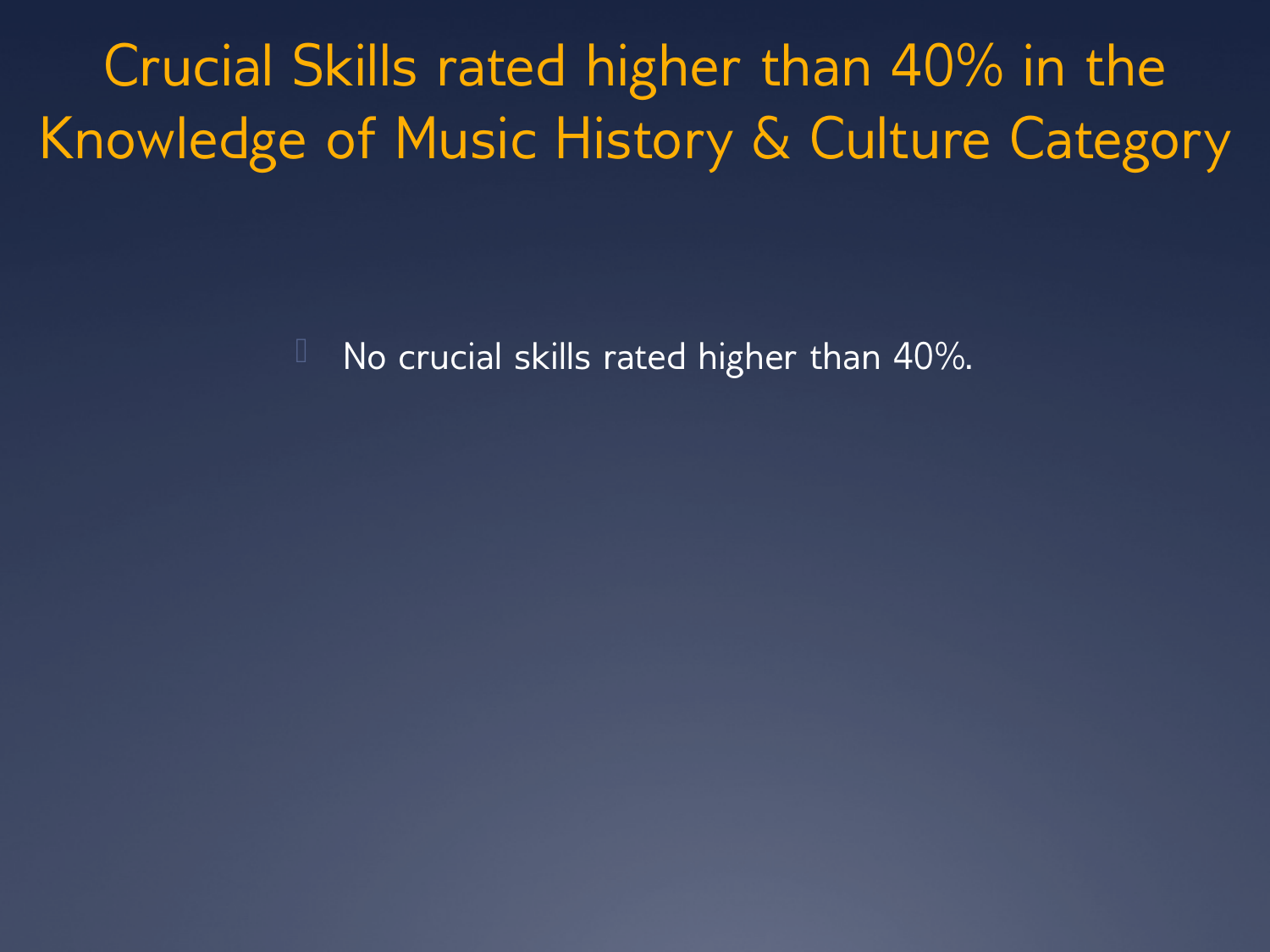

# Crucial Skills rated higher than 40% in the Knowledge of Music History & Culture Category
No crucial skills rated higher than 40%.